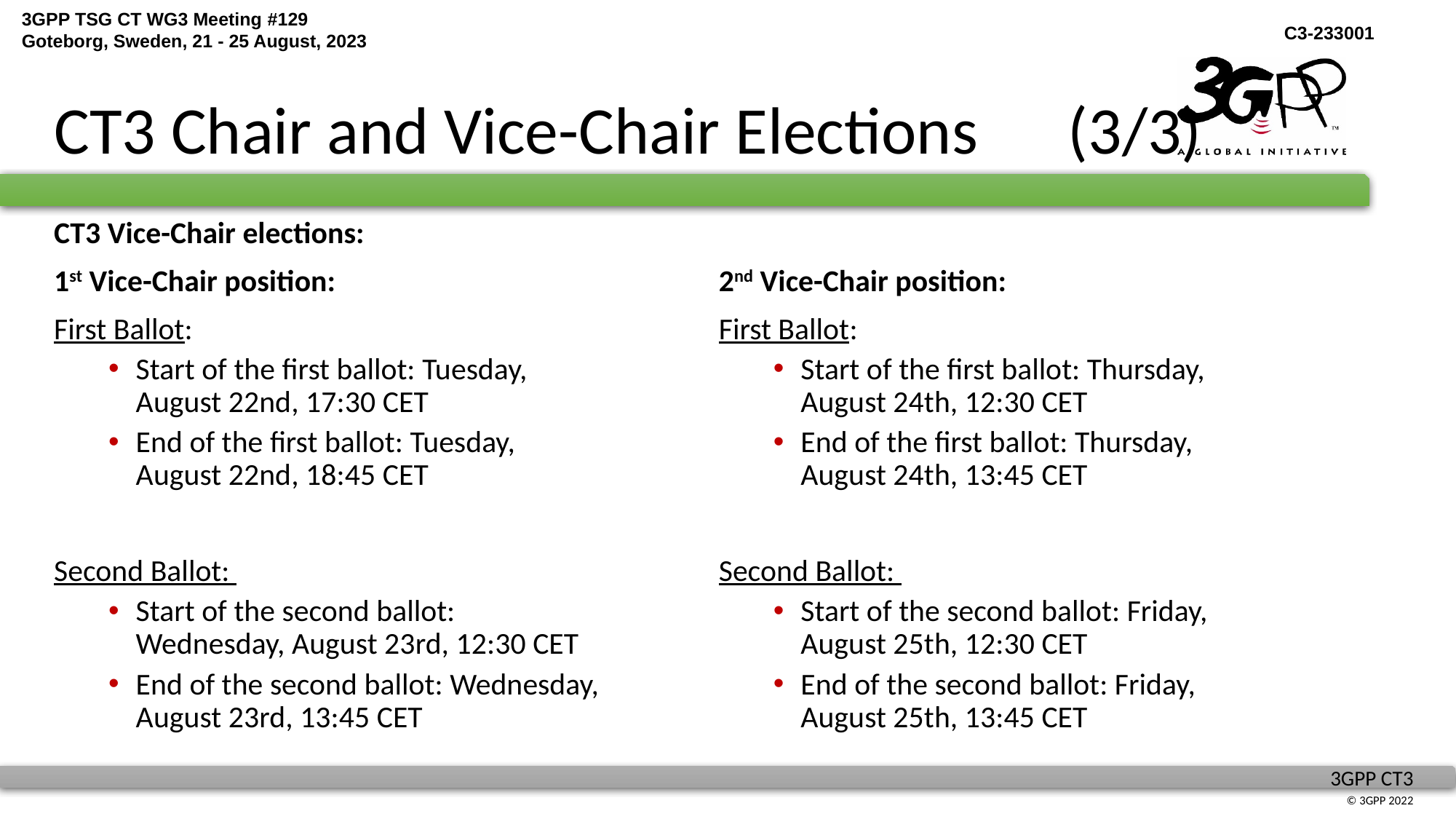

# CT3 Chair and Vice-Chair Elections      (3/3)
CT3 Vice-Chair elections:
1st Vice-Chair position:
First Ballot:
Start of the first ballot: Tuesday, August 22nd, 17:30 CET
End of the first ballot: Tuesday, August 22nd, 18:45 CET

Second Ballot:
Start of the second ballot: Wednesday, August 23rd, 12:30 CET
End of the second ballot: Wednesday, August 23rd, 13:45 CET

2nd Vice-Chair position:
First Ballot:
Start of the first ballot: Thursday, August 24th, 12:30 CET
End of the first ballot: Thursday, August 24th, 13:45 CET

Second Ballot:
Start of the second ballot: Friday, August 25th, 12:30 CET
End of the second ballot: Friday, August 25th, 13:45 CET